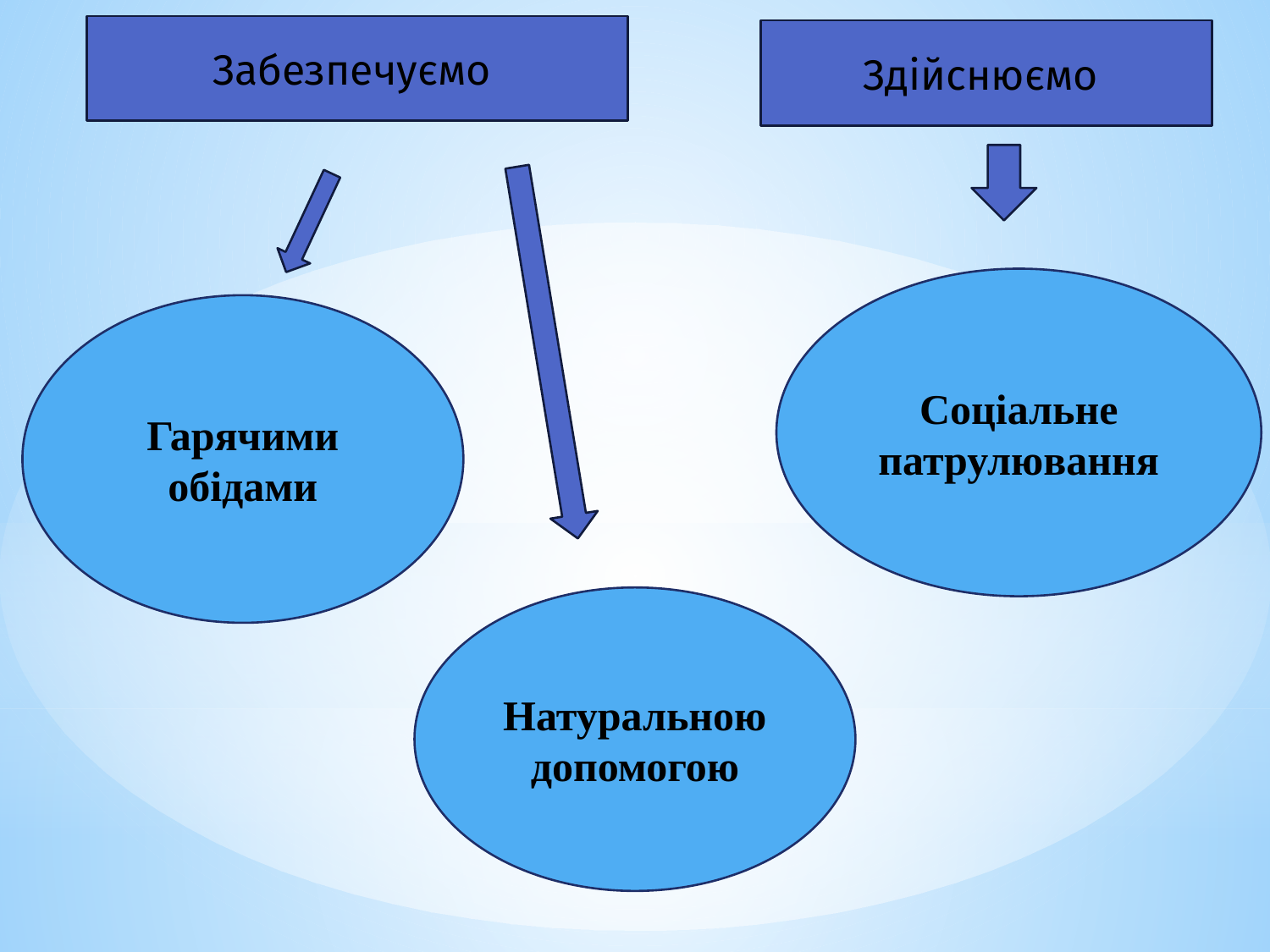

Забезпечуємо
Здійснюємо

Соціальне патрулювання
Гарячими обідами

Натуральною допомогою